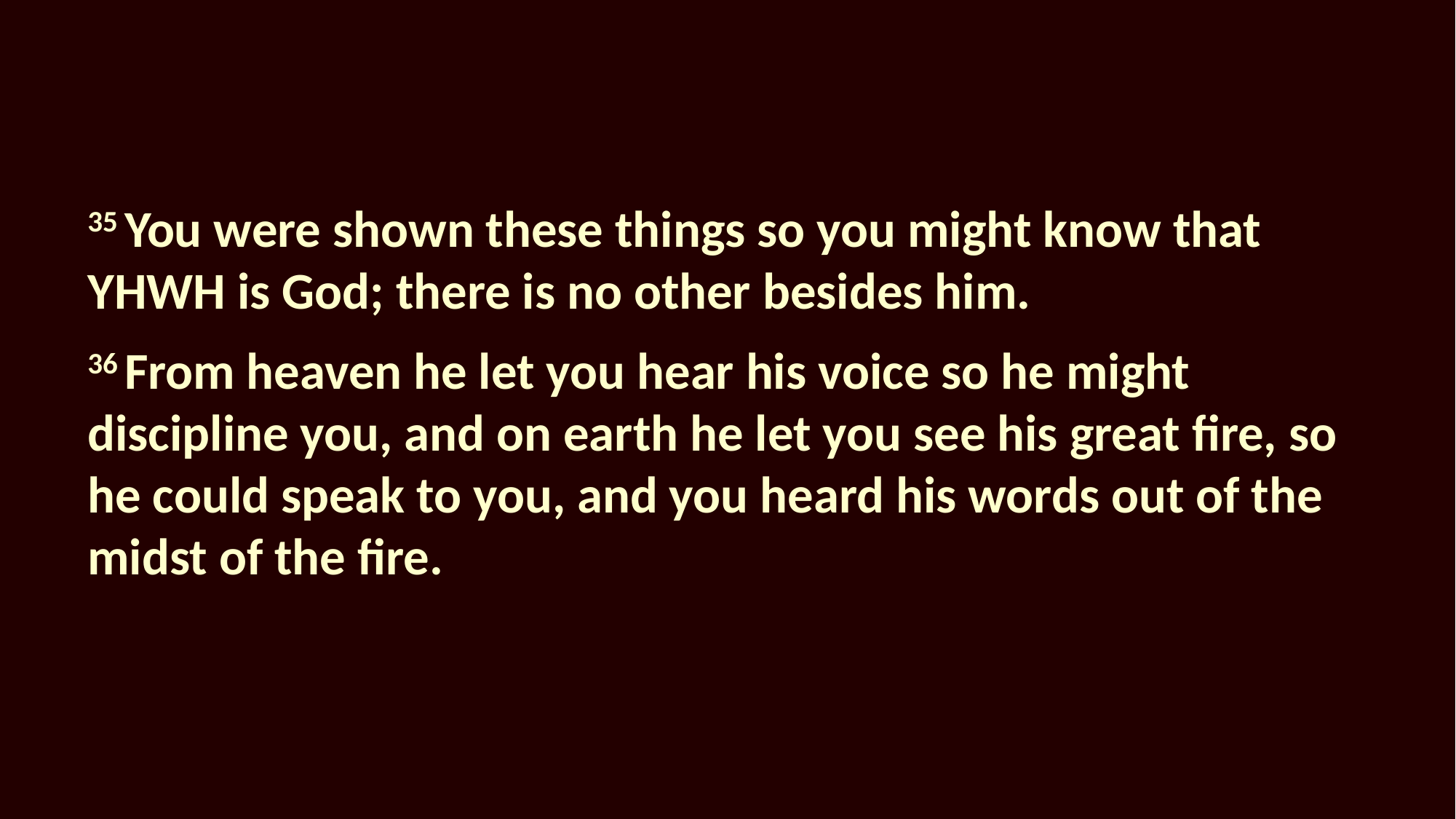

35 You were shown these things so you might know that YHWH is God; there is no other besides him.
36 From heaven he let you hear his voice so he might discipline you, and on earth he let you see his great fire, so he could speak to you, and you heard his words out of the midst of the fire.